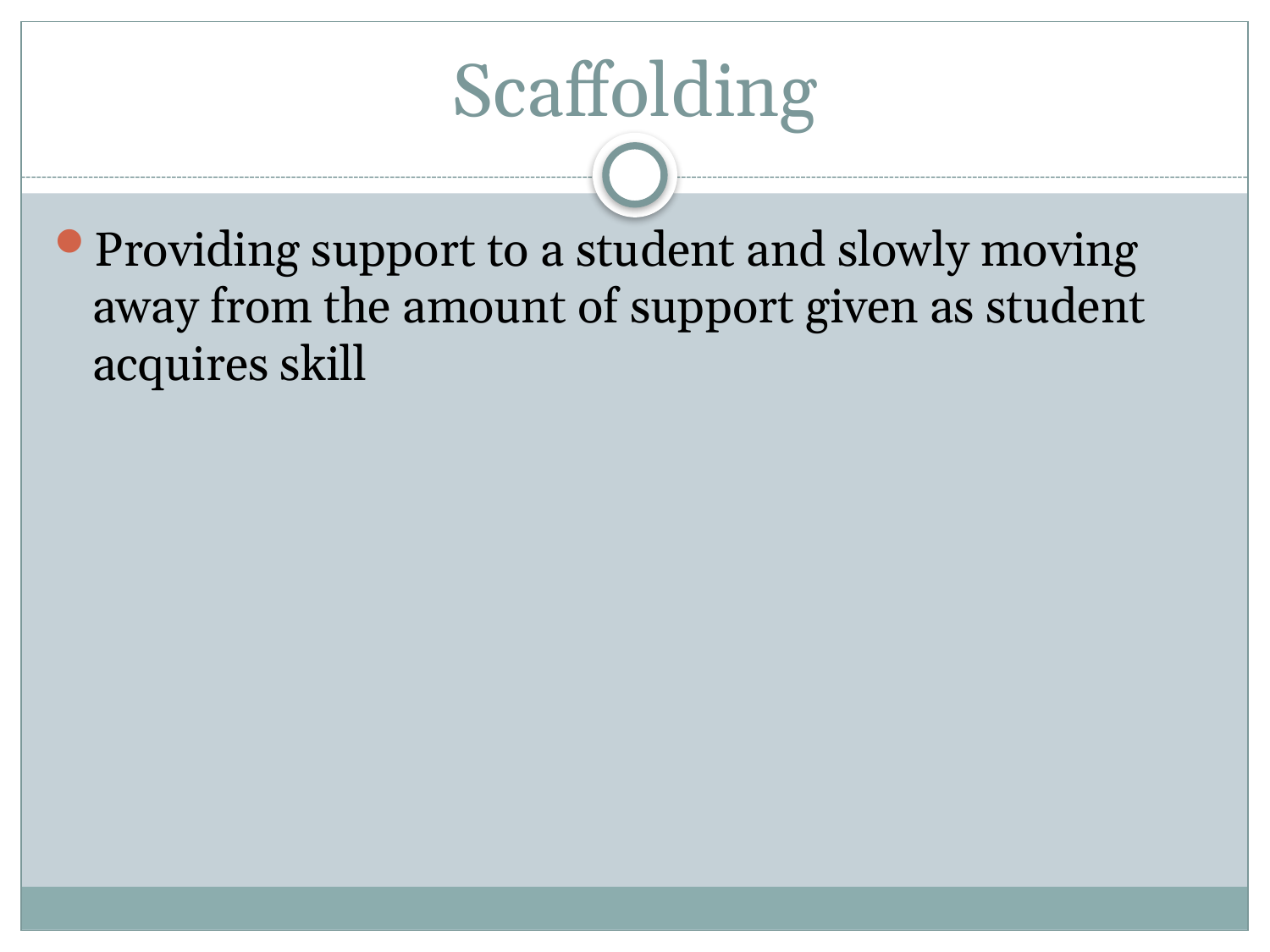

# Scaffolding
Providing support to a student and slowly moving away from the amount of support given as student acquires skill